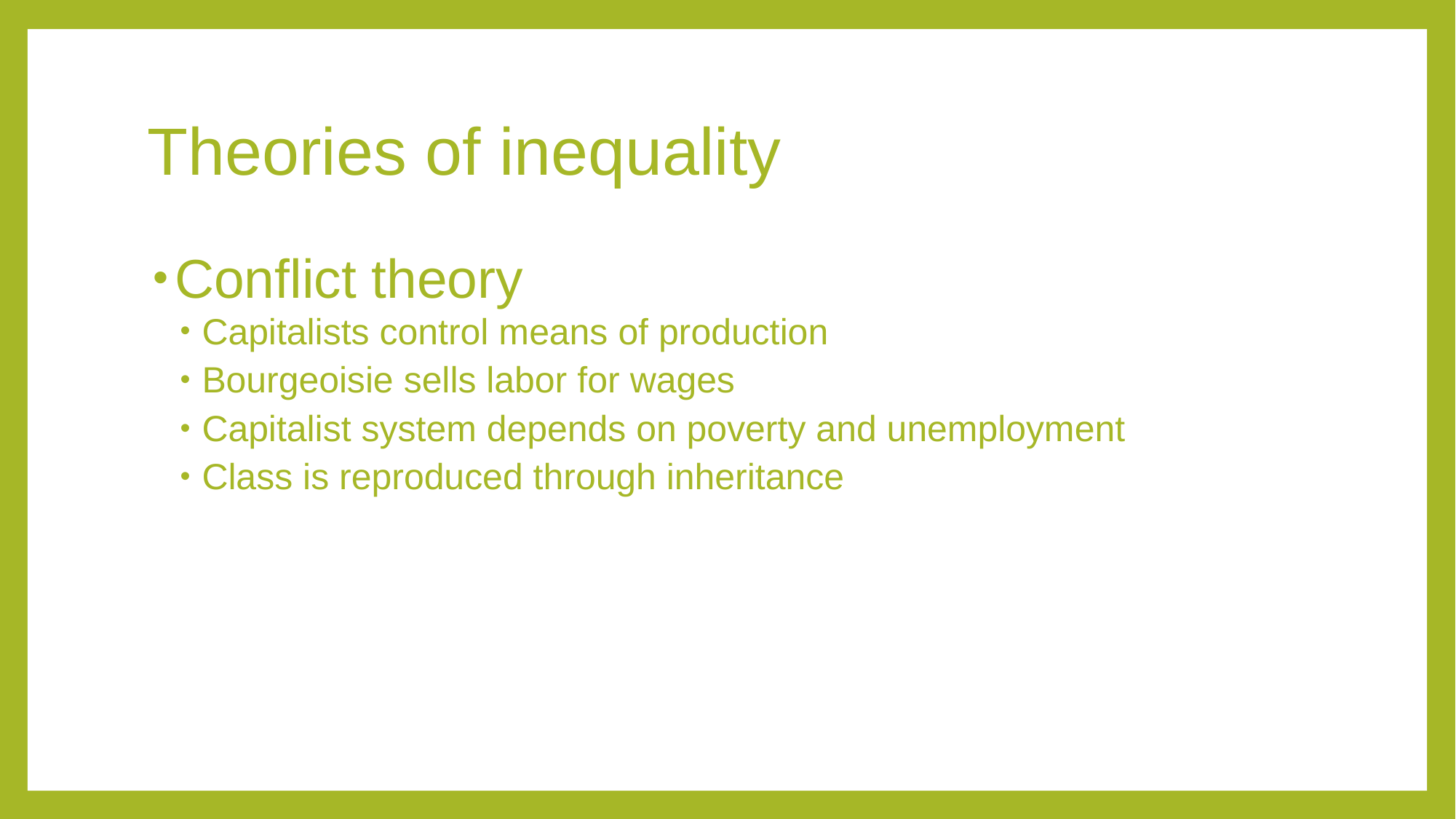

# Theories of inequality
Conflict theory
Capitalists control means of production
Bourgeoisie sells labor for wages
Capitalist system depends on poverty and unemployment
Class is reproduced through inheritance